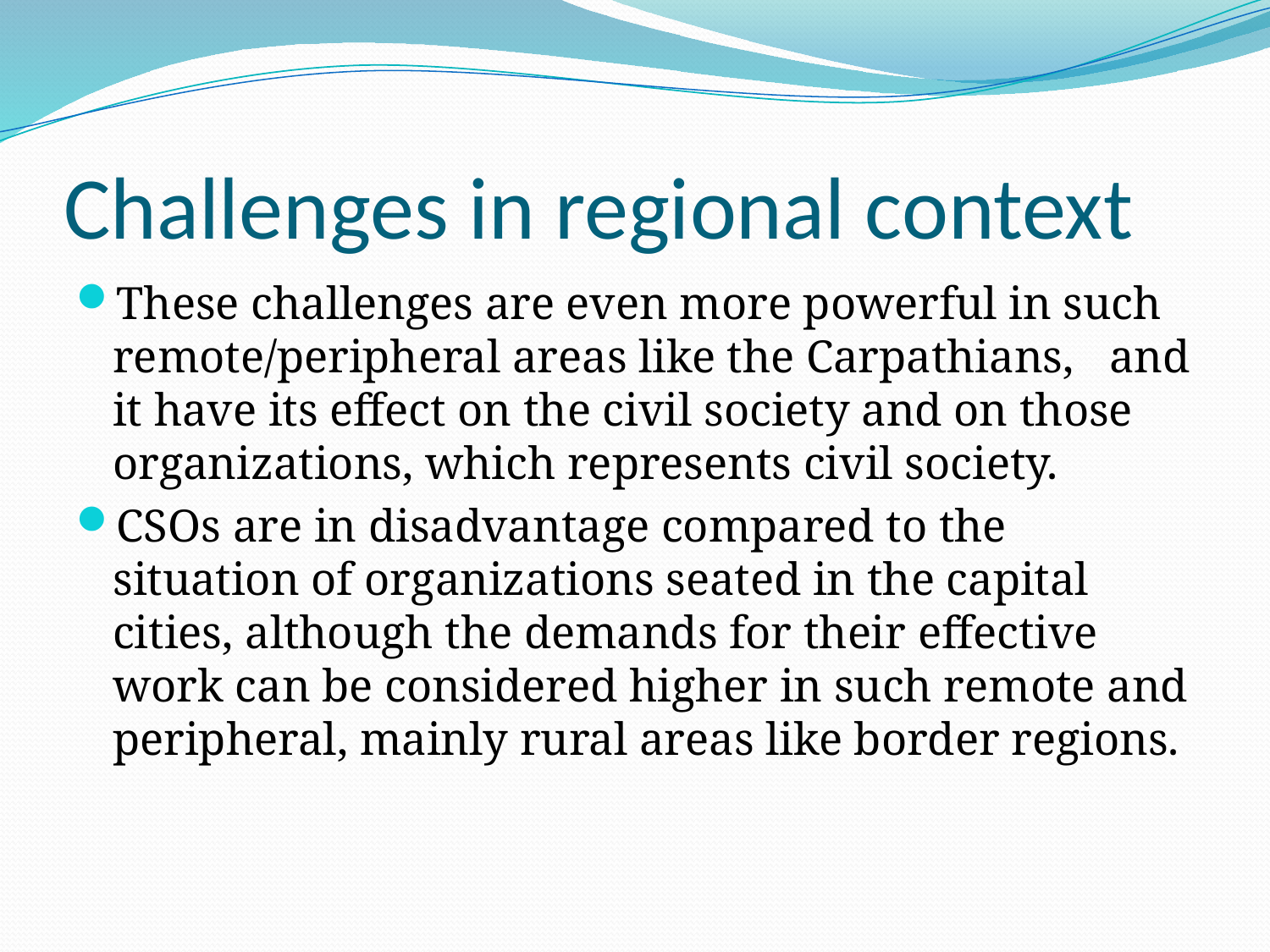

# Challenges in regional context
These challenges are even more powerful in such remote/peripheral areas like the Carpathians,   and it have its effect on the civil society and on those organizations, which represents civil society.
CSOs are in disadvantage compared to the situation of organizations seated in the capital cities, although the demands for their effective work can be considered higher in such remote and peripheral, mainly rural areas like border regions.